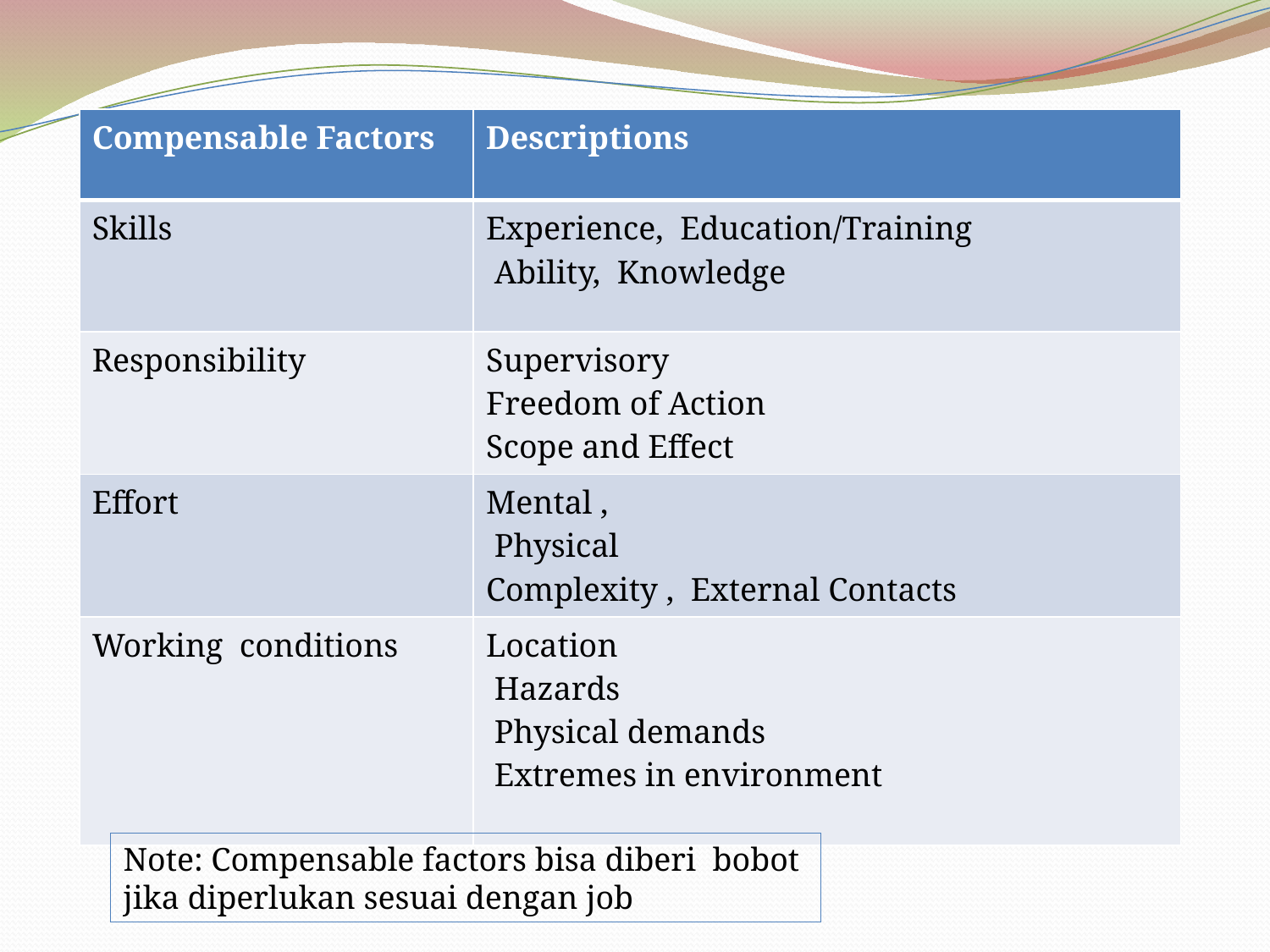

| Compensable Factors | Descriptions |
| --- | --- |
| Skills | Experience, Education/Training Ability, Knowledge |
| Responsibility | Supervisory Freedom of Action Scope and Effect |
| Effort | Mental , Physical Complexity , External Contacts |
| Working conditions | Location Hazards Physical demands Extremes in environment |
Note: Compensable factors bisa diberi  bobot
jika diperlukan sesuai dengan job